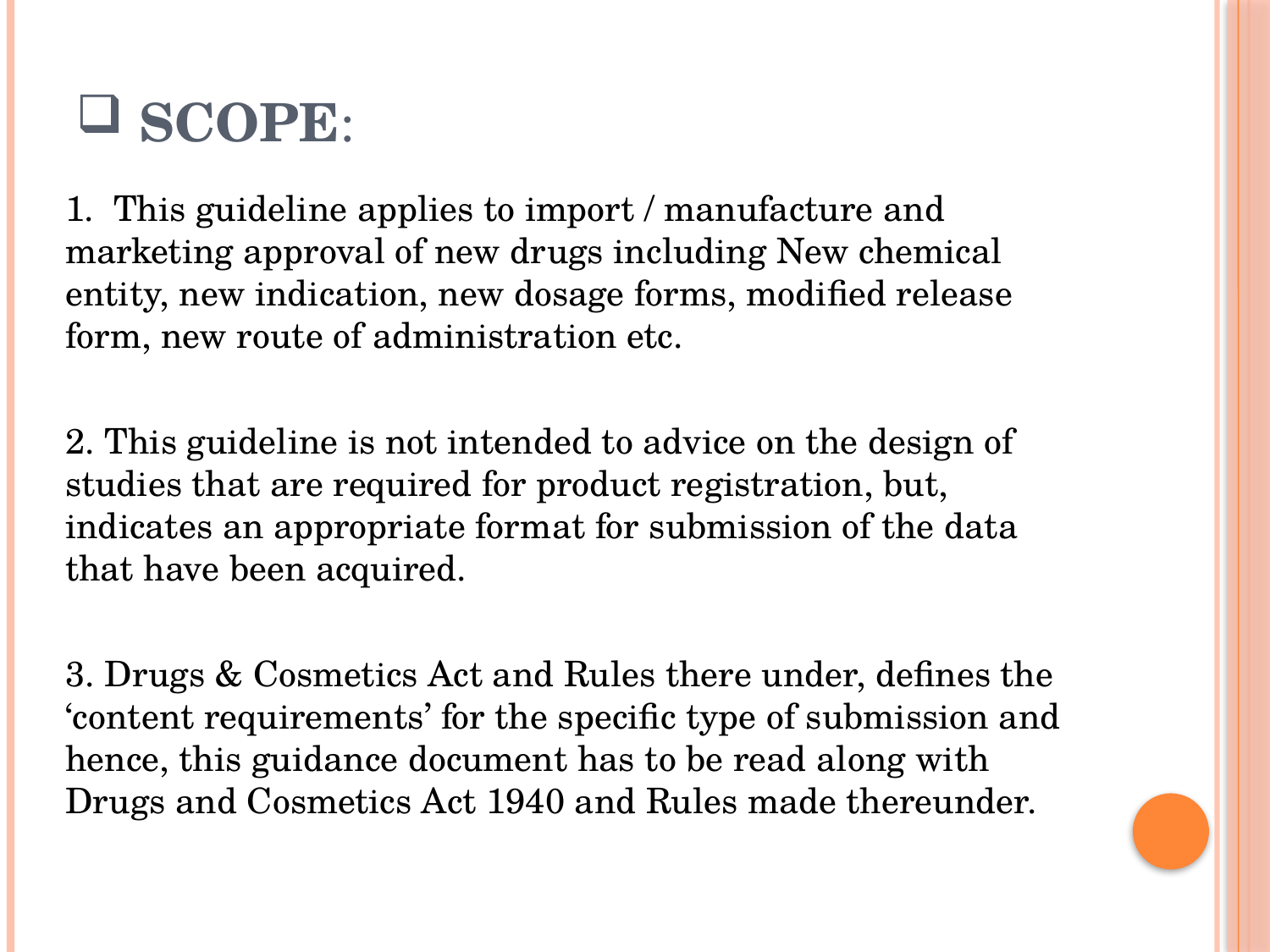

# SCOPE:
1.  This guideline applies to import / manufacture and marketing approval of new drugs including New chemical entity, new indication, new dosage forms, modified release form, new route of administration etc.

2. This guideline is not intended to advice on the design of studies that are required for product registration, but, indicates an appropriate format for submission of the data that have been acquired.

3. Drugs & Cosmetics Act and Rules there under, defines the ‘content requirements’ for the specific type of submission and hence, this guidance document has to be read along with Drugs and Cosmetics Act 1940 and Rules made thereunder.